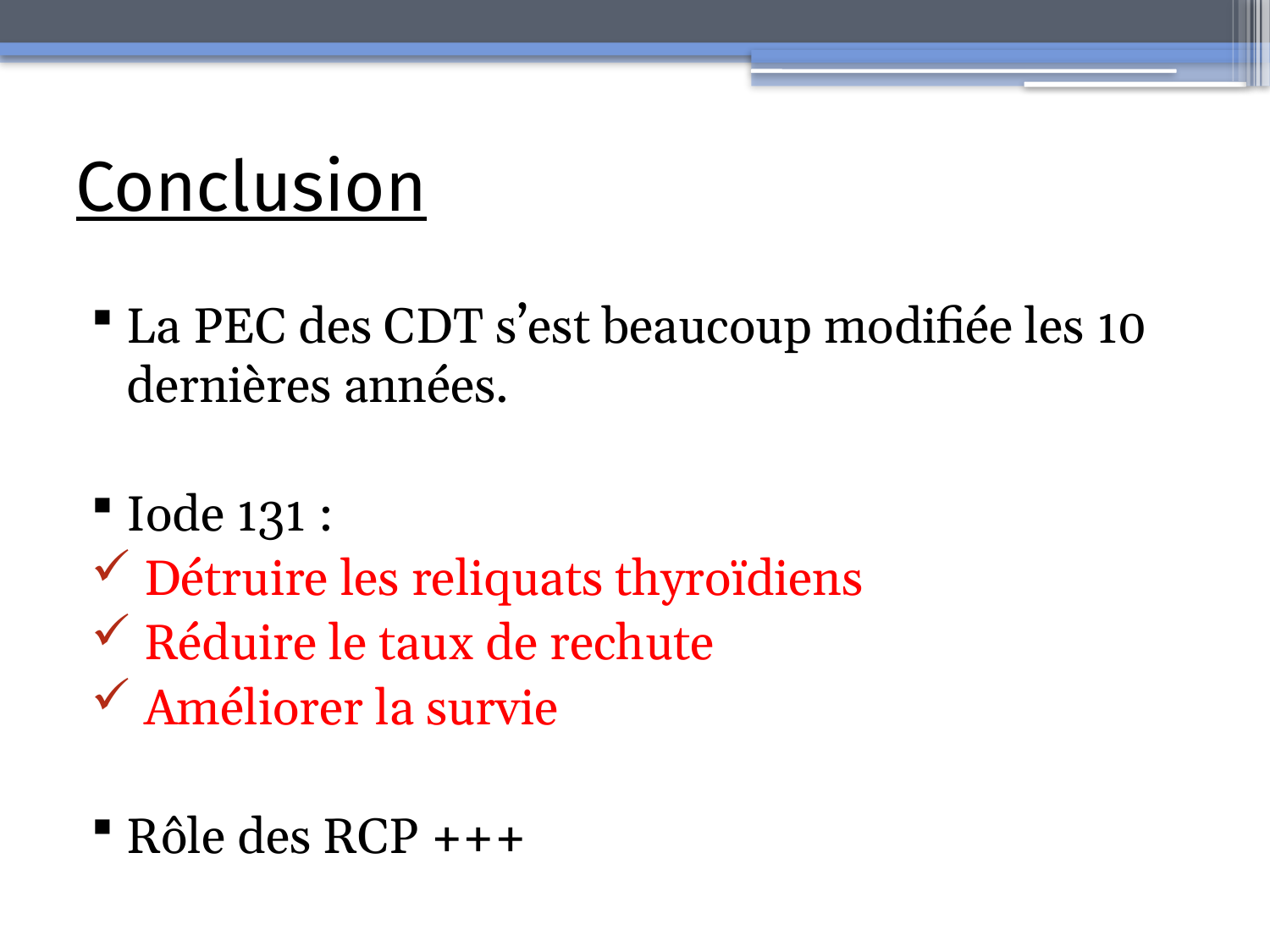

# Conclusion
La PEC des CDT s’est beaucoup modifiée les 10 dernières années.

Iode 131 :
 Détruire les reliquats thyroïdiens
 Réduire le taux de rechute
 Améliorer la survie

Rôle des RCP +++